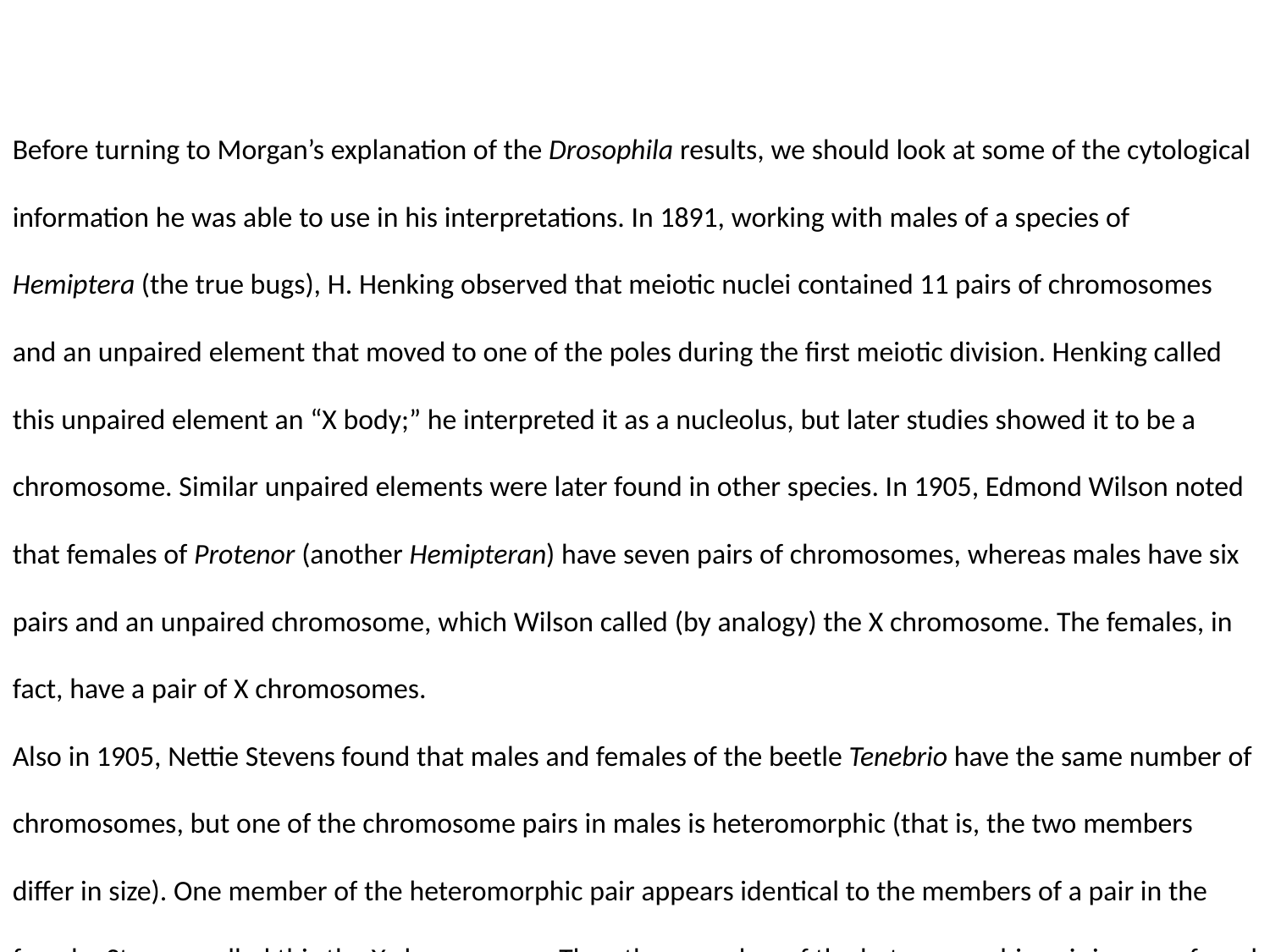

Before turning to Morgan’s explanation of the Drosophila results, we should look at some of the cytological information he was able to use in his interpretations. In 1891, working with males of a species of Hemiptera (the true bugs), H. Henking observed that meiotic nuclei contained 11 pairs of chromosomes and an unpaired element that moved to one of the poles during the first meiotic division. Henking called this unpaired element an “X body;” he interpreted it as a nucleolus, but later studies showed it to be a chromosome. Similar unpaired elements were later found in other species. In 1905, Edmond Wilson noted that females of Protenor (another Hemipteran) have seven pairs of chromosomes, whereas males have six pairs and an unpaired chromosome, which Wilson called (by analogy) the X chromosome. The females, in fact, have a pair of X chromosomes.
Also in 1905, Nettie Stevens found that males and females of the beetle Tenebrio have the same number of chromosomes, but one of the chromosome pairs in males is heteromorphic (that is, the two members differ in size). One member of the heteromorphic pair appears identical to the members of a pair in the female; Stevens called this the X chromosome. The other member of the heteromorphic pair is never found in females; Stevens called this the Y chromosome. She found a similar situation in Drosophila melanogaster, which has four pairs of chromosomes, with one of the pairs being heteromorphic in males.
Next Figures summarizes these two basic situations.